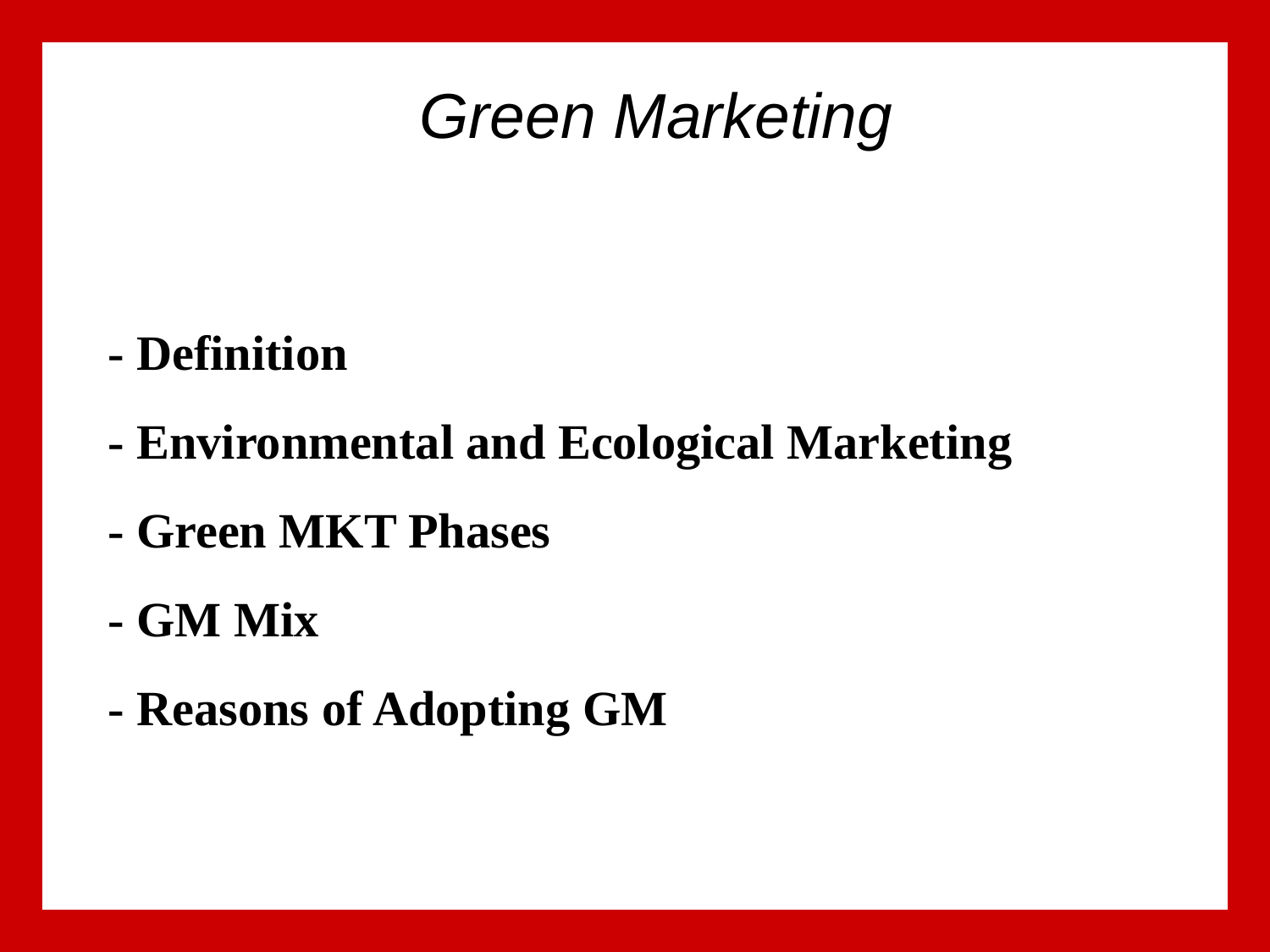

Green Marketing
# - Definition - Environmental and Ecological Marketing - Green MKT Phases - GM Mix - Reasons of Adopting GM